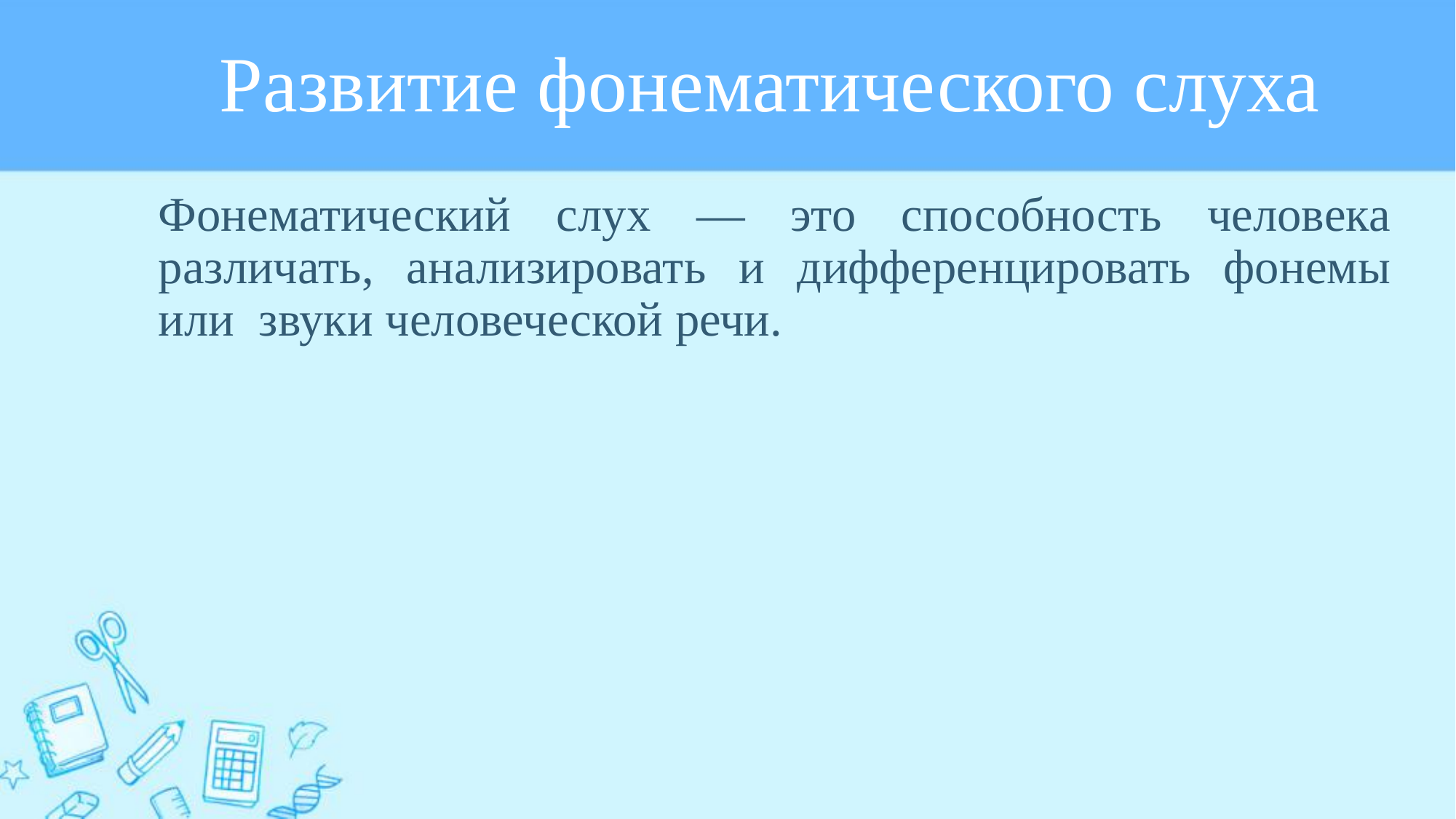

# Развитие фонематического слуха
Фонематический слух — это способность человека различать, анализировать и дифференцировать фонемы или  звуки человеческой речи.